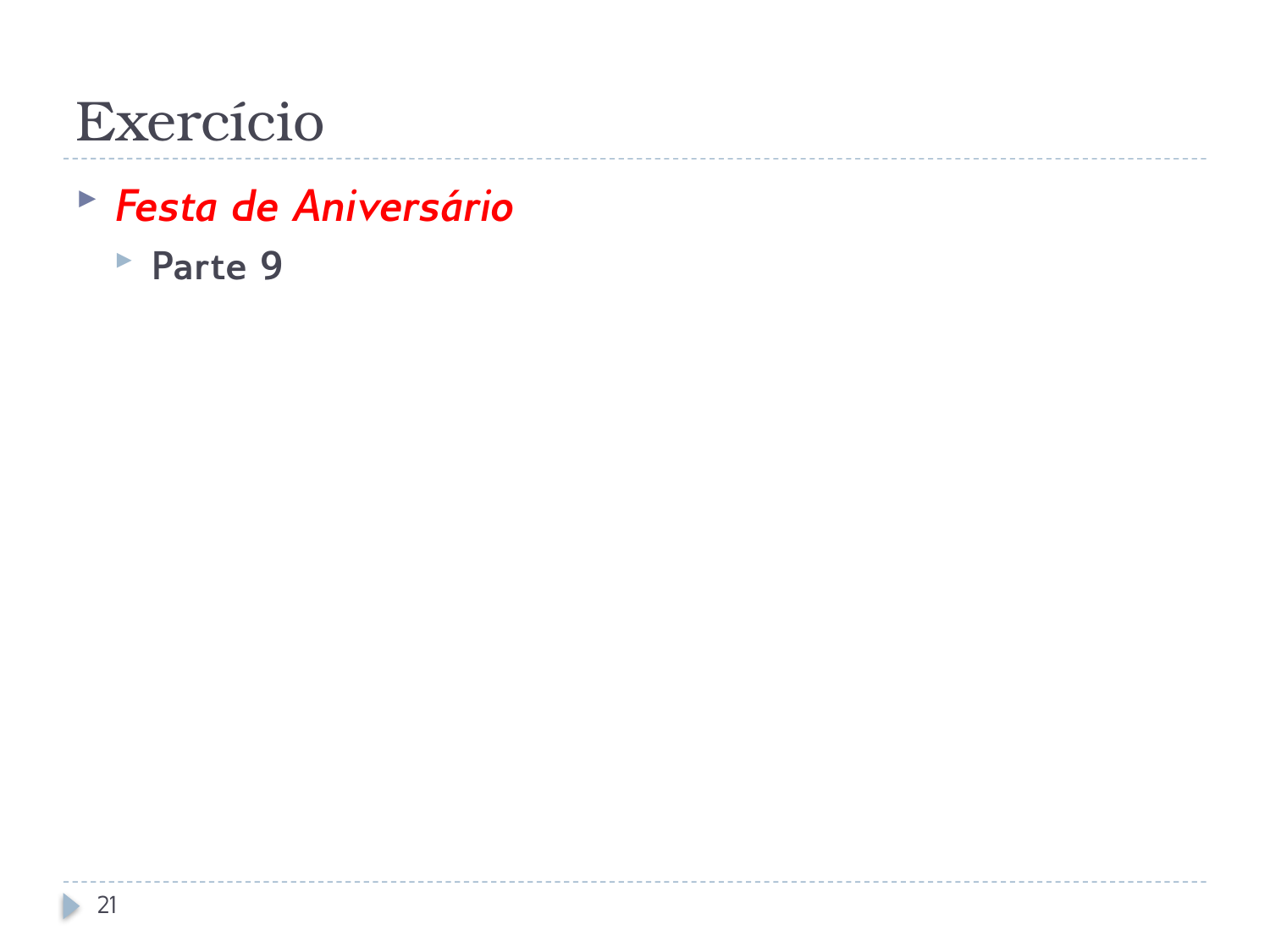

# Exercício
Festa de Aniversário
Parte 9

21